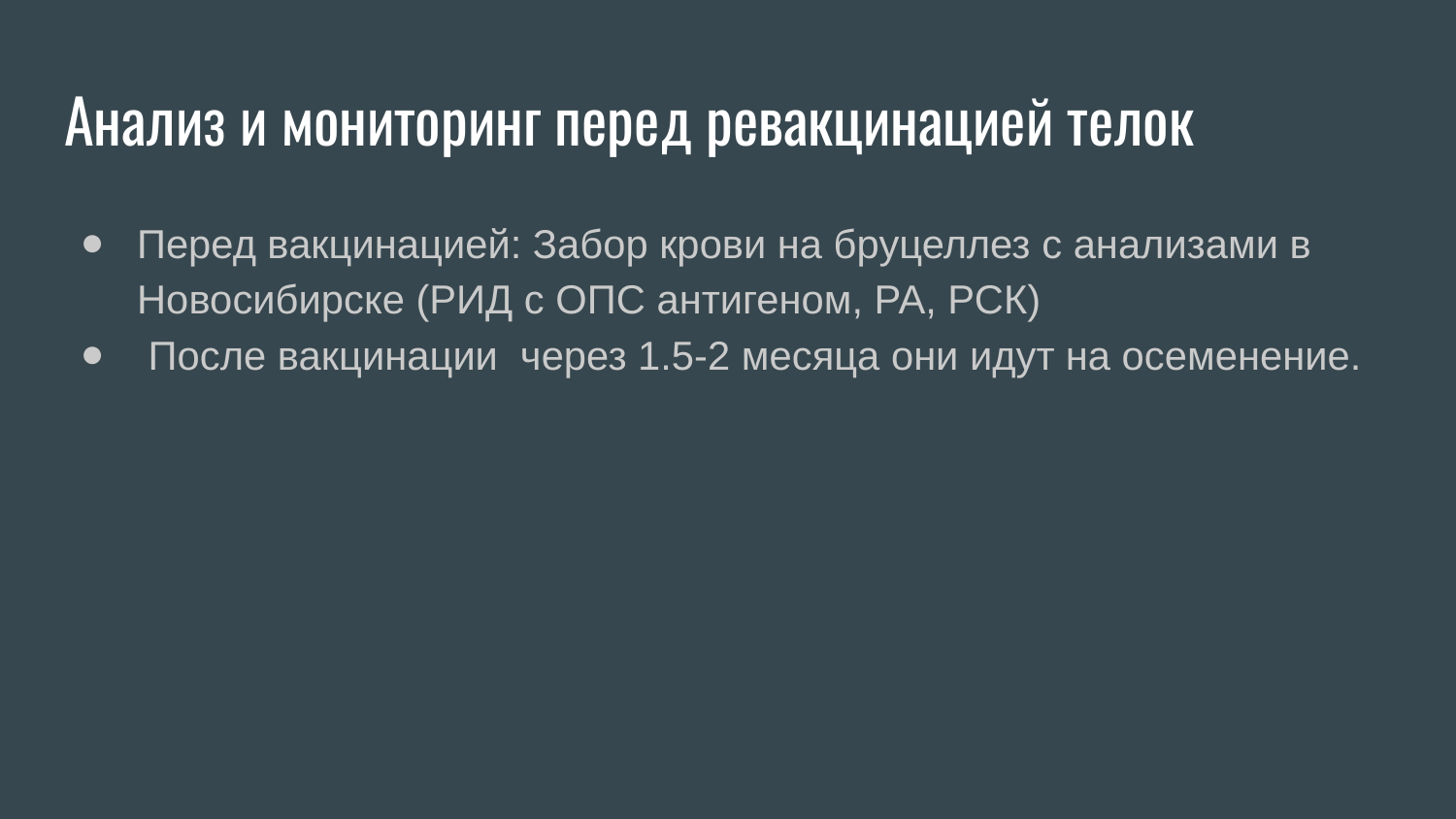

# Анализ и мониторинг перед ревакцинацией телок
Перед вакцинацией: Забор крови на бруцеллез с анализами в Новосибирске (РИД с ОПС антигеном, РА, РСК)
 После вакцинации  через 1.5-2 месяца они идут на осеменение.